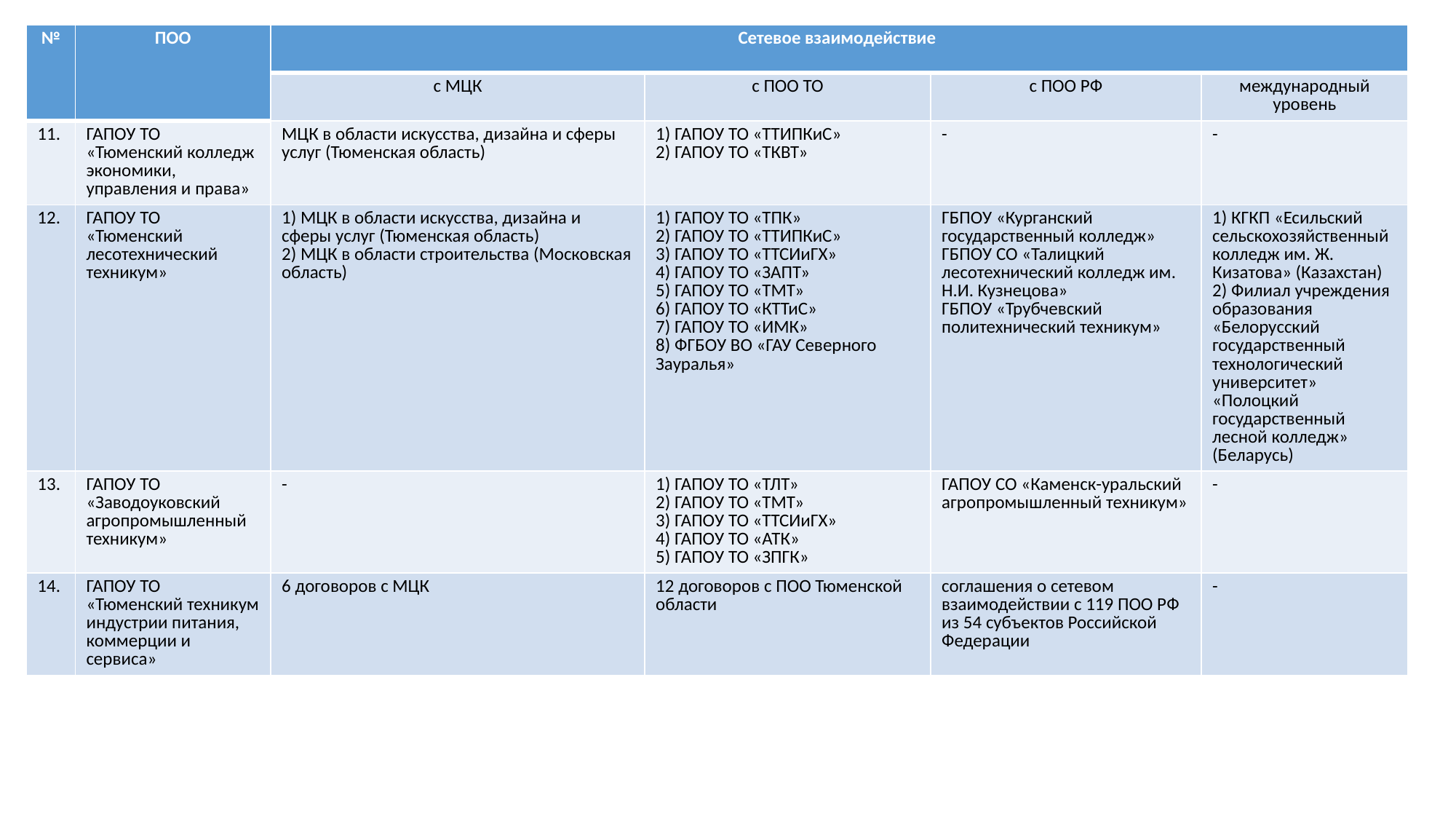

| № | ПОО | Сетевое взаимодействие |  |  |  |
| --- | --- | --- | --- | --- | --- |
|  |  | с МЦК | с ПОО ТО | с ПОО РФ | международный уровень |
| 11. | ГАПОУ ТО «Тюменский колледж экономики, управления и права» | МЦК в области искусства, дизайна и сферы услуг (Тюменская область) | 1) ГАПОУ ТО «ТТИПКиС» 2) ГАПОУ ТО «ТКВТ» | - | - |
| 12. | ГАПОУ ТО «Тюменский лесотехнический техникум» | 1) МЦК в области искусства, дизайна и сферы услуг (Тюменская область) 2) МЦК в области строительства (Московская область) | 1) ГАПОУ ТО «ТПК» 2) ГАПОУ ТО «ТТИПКиС» 3) ГАПОУ ТО «ТТСИиГХ» 4) ГАПОУ ТО «ЗАПТ» 5) ГАПОУ ТО «ТМТ» 6) ГАПОУ ТО «КТТиС» 7) ГАПОУ ТО «ИМК» 8) ФГБОУ ВО «ГАУ Северного Зауралья» | ГБПОУ «Курганский государственный колледж» ГБПОУ СО «Талицкий лесотехнический колледж им. Н.И. Кузнецова» ГБПОУ «Трубчевский политехнический техникум» | 1) КГКП «Есильский сельскохозяйственный колледж им. Ж. Кизатова» (Казахстан) 2) Филиал учреждения образования «Белорусский государственный технологический университет» «Полоцкий государственный лесной колледж» (Беларусь) |
| 13. | ГАПОУ ТО «Заводоуковский агропромышленный техникум» | - | 1) ГАПОУ ТО «ТЛТ» 2) ГАПОУ ТО «ТМТ» 3) ГАПОУ ТО «ТТСИиГХ» 4) ГАПОУ ТО «АТК» 5) ГАПОУ ТО «ЗПГК» | ГАПОУ СО «Каменск-уральский агропромышленный техникум» | - |
| 14. | ГАПОУ ТО «Тюменский техникум индустрии питания, коммерции и сервиса» | 6 договоров с МЦК | 12 договоров с ПОО Тюменской области | соглашения о сетевом взаимодействии с 119 ПОО РФ из 54 субъектов Российской Федерации | - |